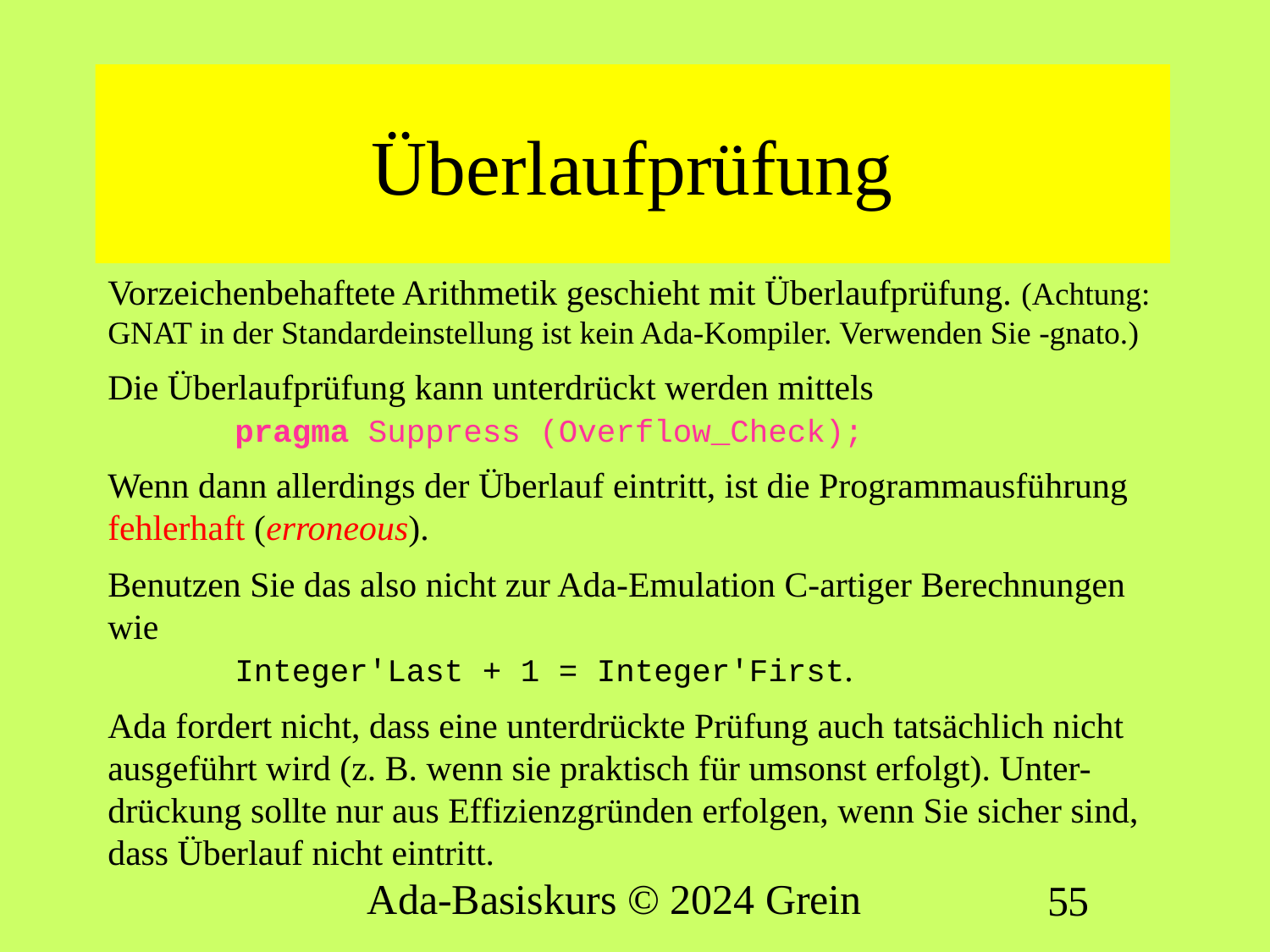

# Überlaufprüfung
Vorzeichenbehaftete Arithmetik geschieht mit Überlaufprüfung. (Achtung: GNAT in der Standardeinstellung ist kein Ada-Kompiler. Verwenden Sie -gnato.)
Die Überlaufprüfung kann unterdrückt werden mittels
 	pragma Suppress (Overflow_Check);
Wenn dann allerdings der Überlauf eintritt, ist die Programmausführung fehlerhaft (erroneous).
Benutzen Sie das also nicht zur Ada-Emulation C-artiger Berechnungen wie
	Integer'Last + 1 = Integer'First.
Ada fordert nicht, dass eine unterdrückte Prüfung auch tatsächlich nicht ausgeführt wird (z. B. wenn sie praktisch für umsonst erfolgt). Unter-drückung sollte nur aus Effizienzgründen erfolgen, wenn Sie sicher sind, dass Überlauf nicht eintritt.
Ada-Basiskurs © 2024 Grein
55